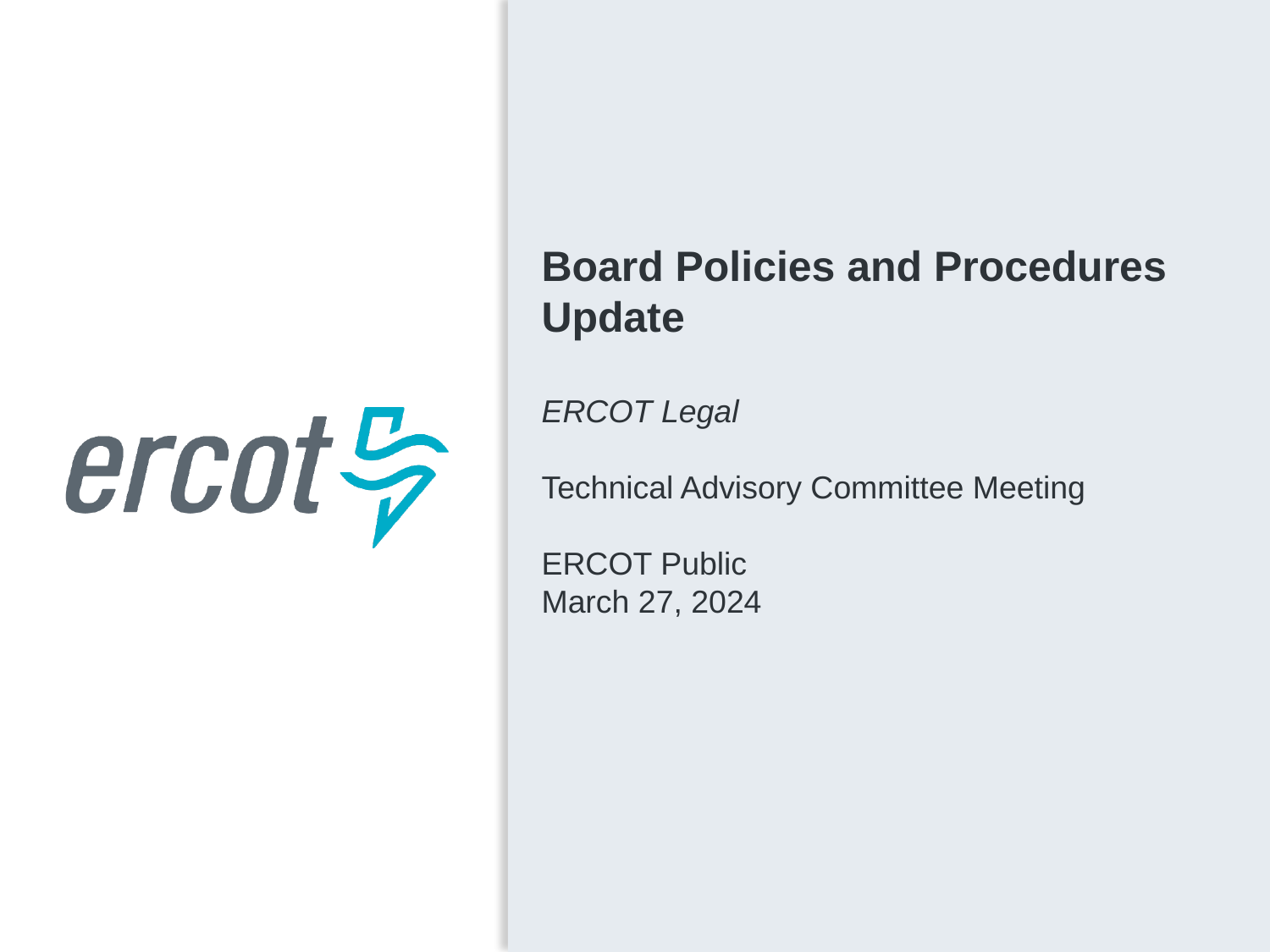

Board Policies and Procedures Update

ERCOT Legal

Technical Advisory Committee Meeting

ERCOT Public
March 27, 2024